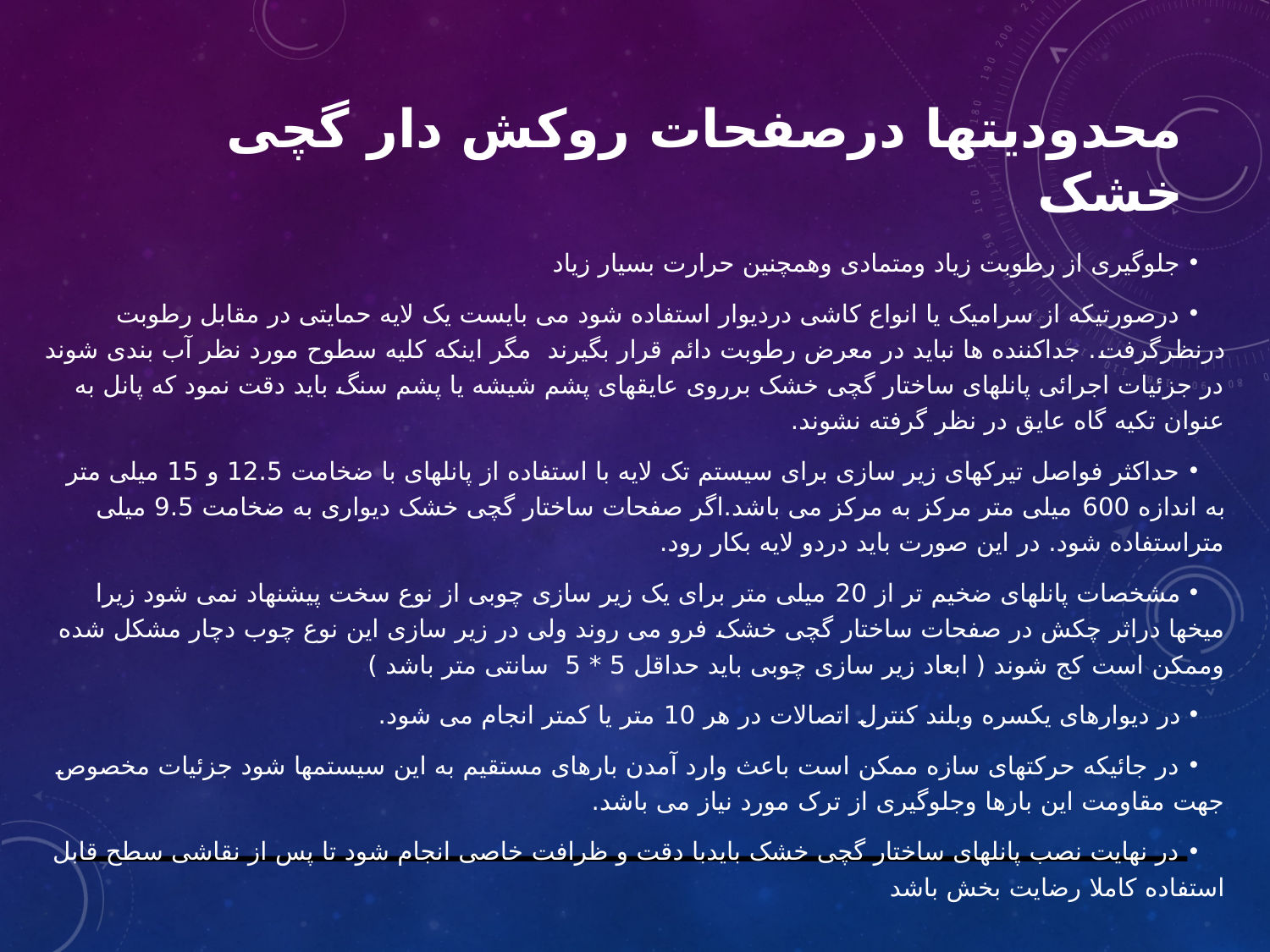

# محدودیتها درصفحات روكش دار گچی خشک
 جلوگیری از رطوبت زیاد ومتمادی وهمچنین حرارت بسیار زیاد
 درصورتیکه از سرامیک یا انواع کاشی دردیوار استفاده شود می بایست یک لایه حمایتی در مقابل رطوبت درنظرگرفت. جداکننده ها نباید در معرض رطوبت دائم قرار بگیرند  مگر اینکه کلیه سطوح مورد نظر آب بندی شوند در جزئیات اجرائی پانلهای ساختار گچی خشک برروی عایقهای پشم شیشه یا پشم سنگ باید دقت نمود که پانل به عنوان تکیه گاه عایق در نظر گرفته نشوند.
 حداکثر فواصل تیرکهای زیر سازی برای سیستم تک لایه با استفاده از پانلهای با ضخامت 12.5 و 15 میلی متر به اندازه 600 میلی متر مرکز به مرکز می باشد.اگر صفحات ساختار گچی خشک دیواری به ضخامت 9.5 میلی متراستفاده شود. در این صورت باید دردو لایه بکار رود.
 مشخصات پانلهای ضخیم تر از 20 میلی متر برای یک زیر سازی چوبی از نوع سخت پیشنهاد نمی شود زیرا میخها دراثر چکش در صفحات ساختار گچی خشک فرو می روند ولی در زیر سازی این نوع چوب دچار مشکل شده وممکن است کج شوند ( ابعاد زیر سازی چوبی باید حداقل 5 * 5  سانتی متر باشد )
 در دیوارهای یکسره وبلند کنترل اتصالات در هر 10 متر یا کمتر انجام می شود.
 در جائیکه حرکتهای سازه ممکن است باعث وارد آمدن بارهای مستقیم به این سیستمها شود جزئیات مخصوص جهت مقاومت این بارها وجلوگیری از ترک مورد نیاز می باشد.
 در نهایت نصب پانلهای ساختار گچی خشک بایدبا دقت و ظرافت خاصی انجام شود تا پس از نقاشی سطح قابل استفاده کاملا رضایت بخش باشد